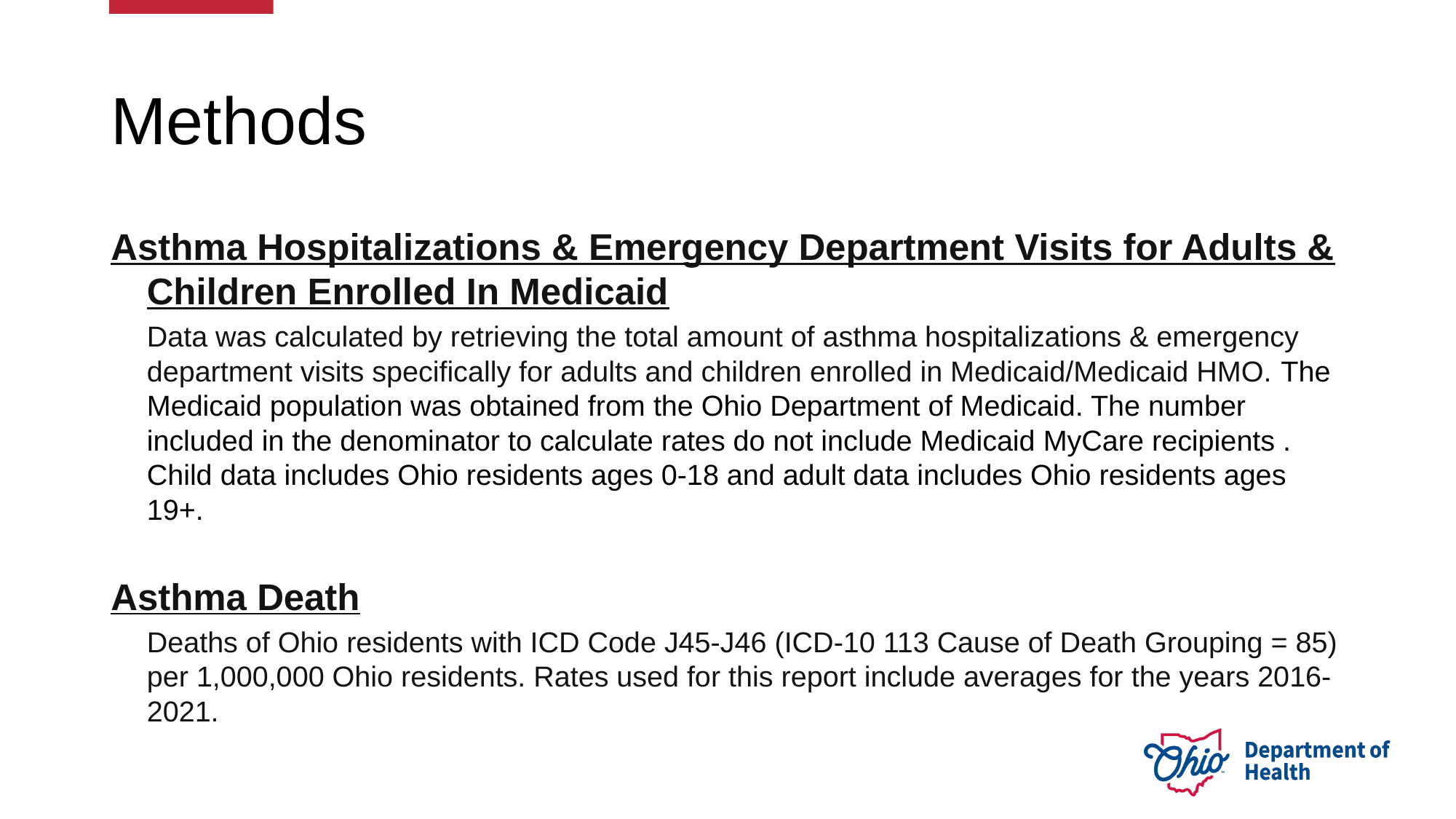

# Methods
Asthma Hospitalizations & Emergency Department Visits for Adults & Children Enrolled In Medicaid
	Data was calculated by retrieving the total amount of asthma hospitalizations & emergency department visits specifically for adults and children enrolled in Medicaid/Medicaid HMO. The Medicaid population was obtained from the Ohio Department of Medicaid. The number included in the denominator to calculate rates do not include Medicaid MyCare recipients . Child data includes Ohio residents ages 0-18 and adult data includes Ohio residents ages 19+.

Asthma Death
	Deaths of Ohio residents with ICD Code J45-J46 (ICD-10 113 Cause of Death Grouping = 85) per 1,000,000 Ohio residents. Rates used for this report include averages for the years 2016-2021.